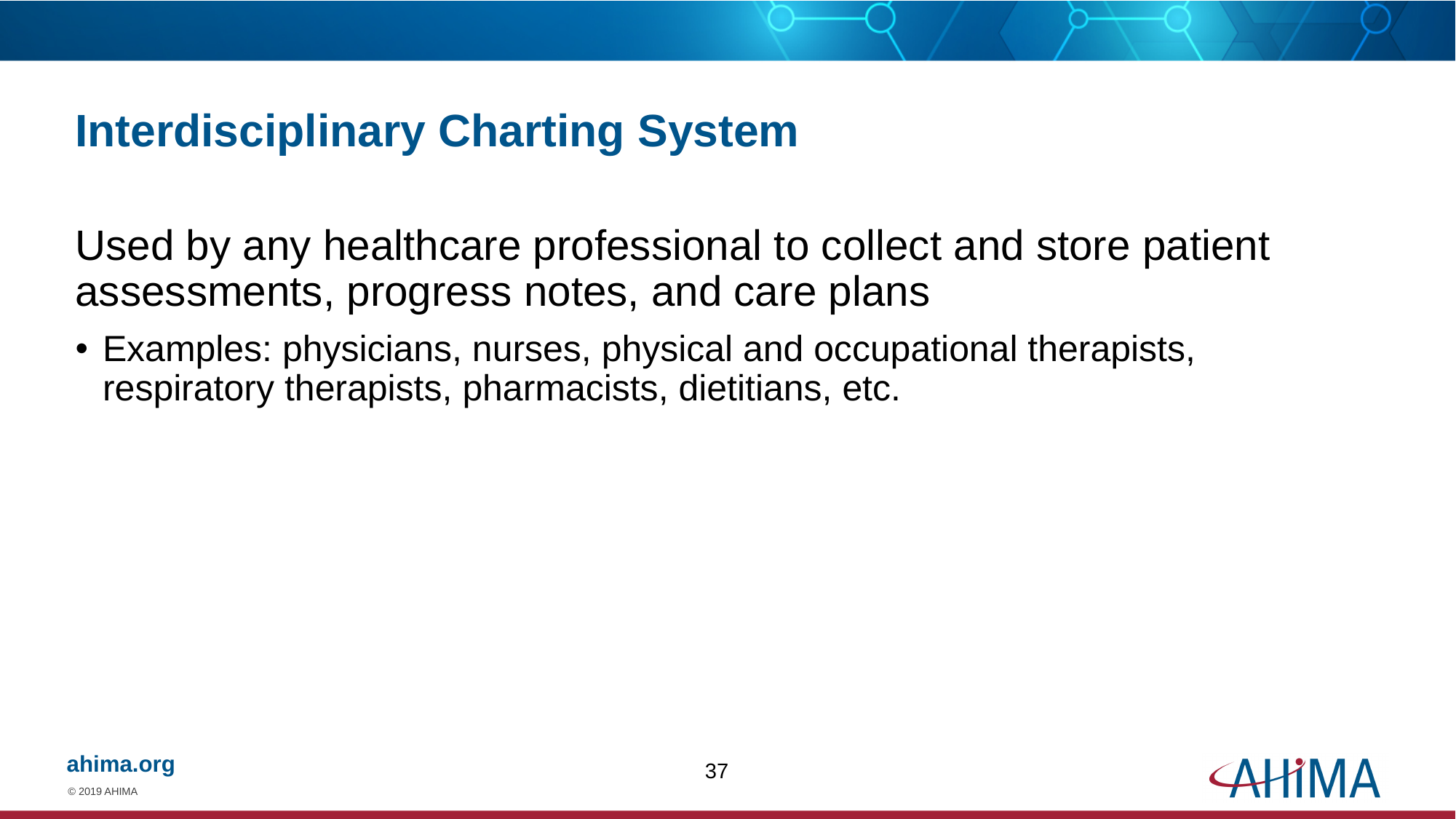

# Interdisciplinary Charting System
Used by any healthcare professional to collect and store patient assessments, progress notes, and care plans
Examples: physicians, nurses, physical and occupational therapists, respiratory therapists, pharmacists, dietitians, etc.